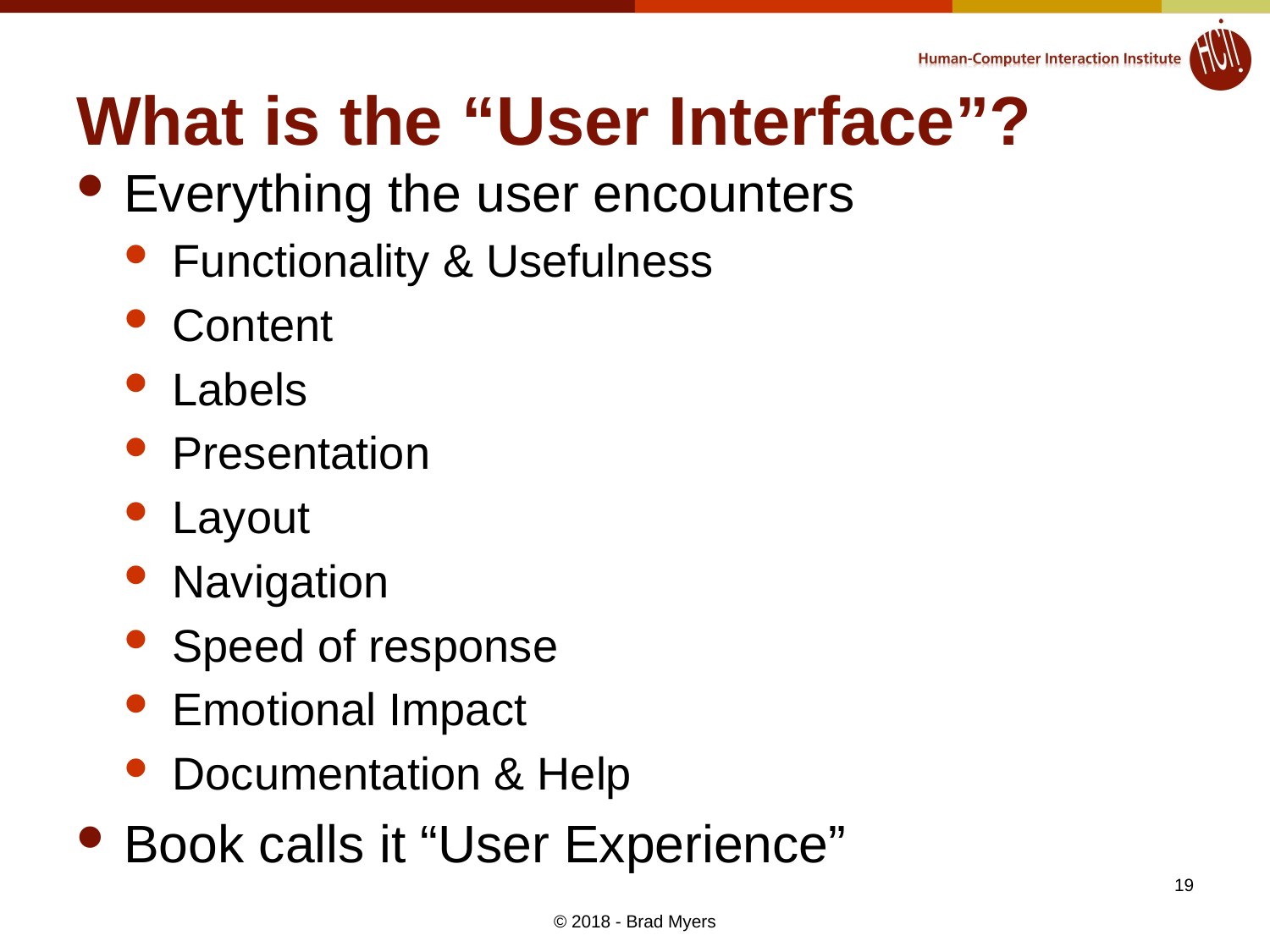

# What is the “User Interface”?
Everything the user encounters
Functionality & Usefulness
Content
Labels
Presentation
Layout
Navigation
Speed of response
Emotional Impact
Documentation & Help
Book calls it “User Experience”
19
© 2018 - Brad Myers